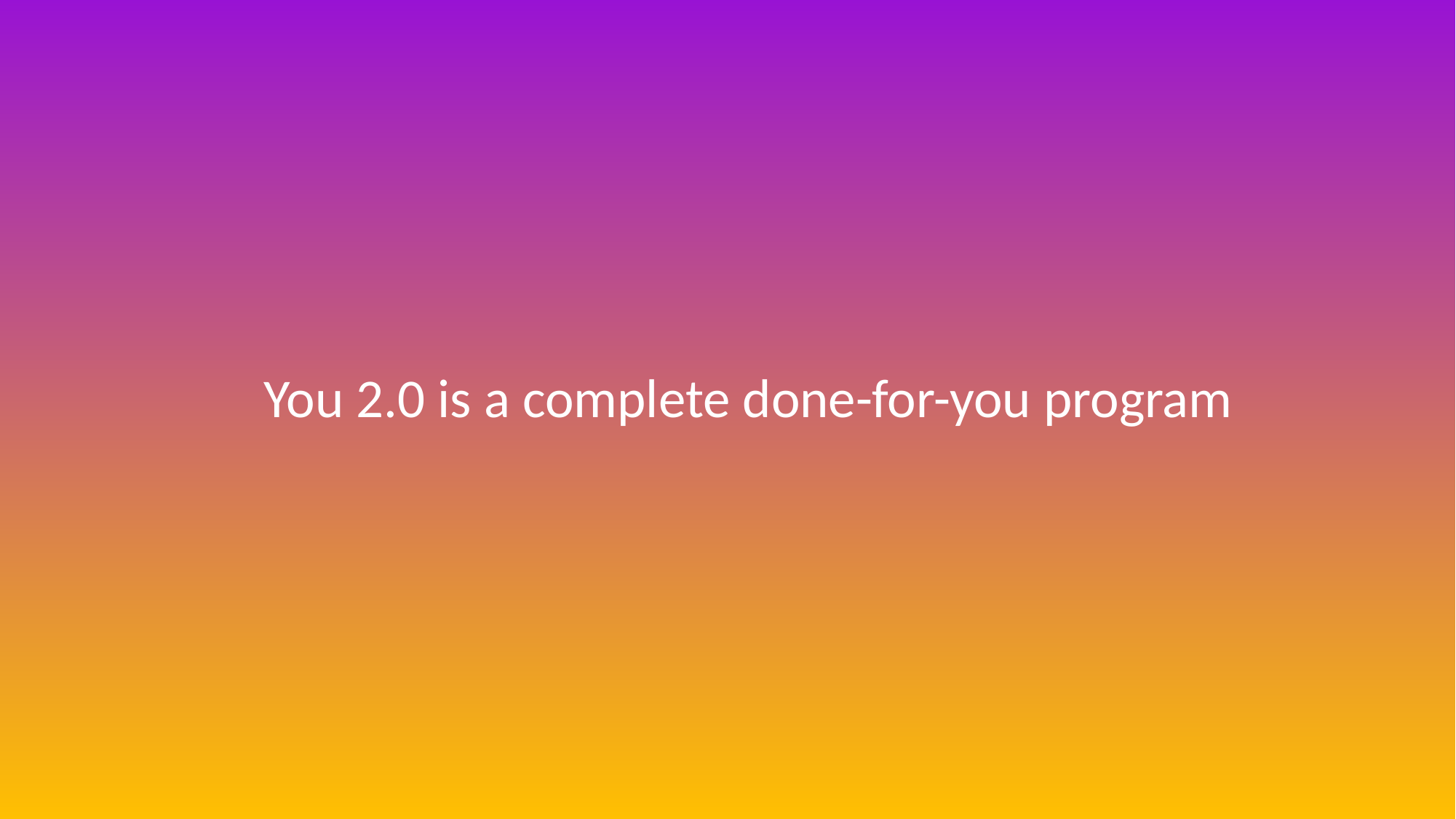

# You 2.0 is a complete done-for-you program